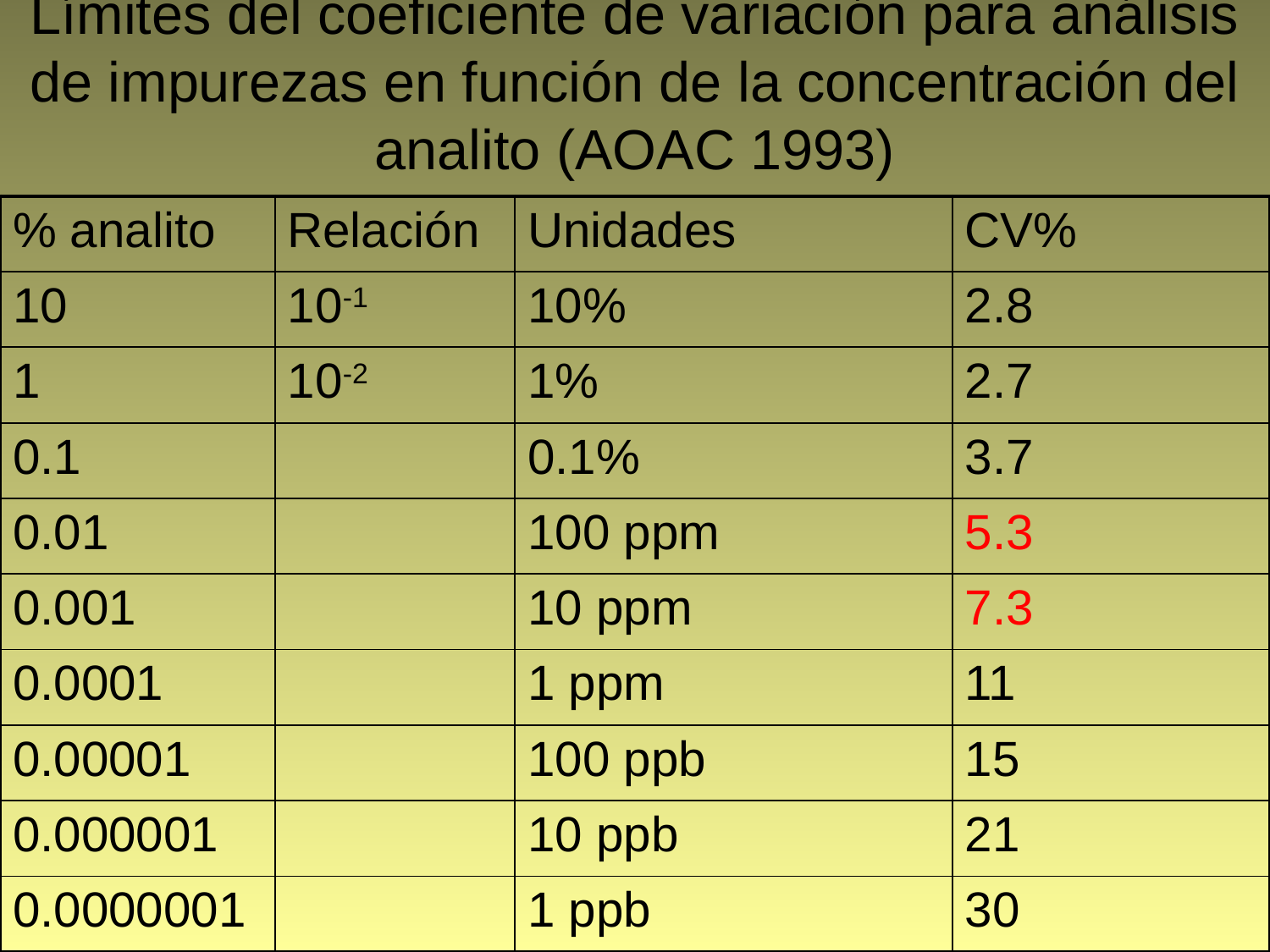

# Límites del coeficiente de variación para análisis de impurezas en función de la concentración del analito (AOAC 1993)
| % analito | Relación | Unidades | CV% |
| --- | --- | --- | --- |
| 10 | 10-1 | 10% | 2.8 |
| 1 | 10-2 | 1% | 2.7 |
| 0.1 |  | 0.1% | 3.7 |
| 0.01 |  | 100 ppm | 5.3 |
| 0.001 |  | 10 ppm | 7.3 |
| 0.0001 |  | 1 ppm | 11 |
| 0.00001 |  | 100 ppb | 15 |
| 0.000001 |  | 10 ppb | 21 |
| 0.0000001 |  | 1 ppb | 30 |